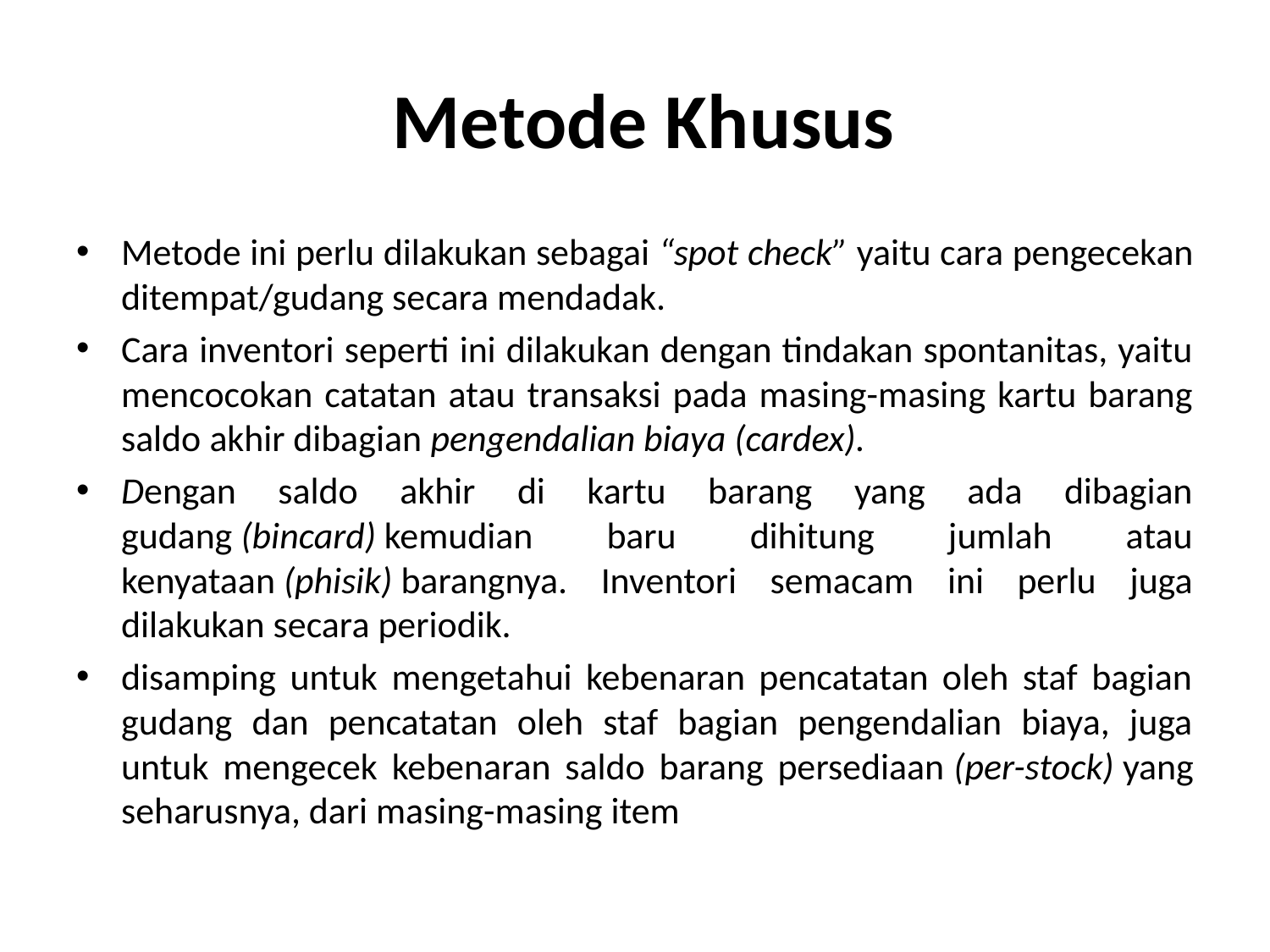

# Metode Khusus
Metode ini perlu dilakukan sebagai “spot check” yaitu cara pengecekan ditempat/gudang secara mendadak.
Cara inventori seperti ini dilakukan dengan tindakan spontanitas, yaitu mencocokan catatan atau transaksi pada masing-masing kartu barang saldo akhir dibagian pengendalian biaya (cardex).
Dengan saldo akhir di kartu barang yang ada dibagian gudang (bincard) kemudian baru dihitung jumlah atau kenyataan (phisik) barangnya. Inventori semacam ini perlu juga dilakukan secara periodik.
disamping untuk mengetahui kebenaran pencatatan oleh staf bagian gudang dan pencatatan oleh staf bagian pengendalian biaya, juga untuk mengecek kebenaran saldo barang persediaan (per-stock) yang seharusnya, dari masing-masing item